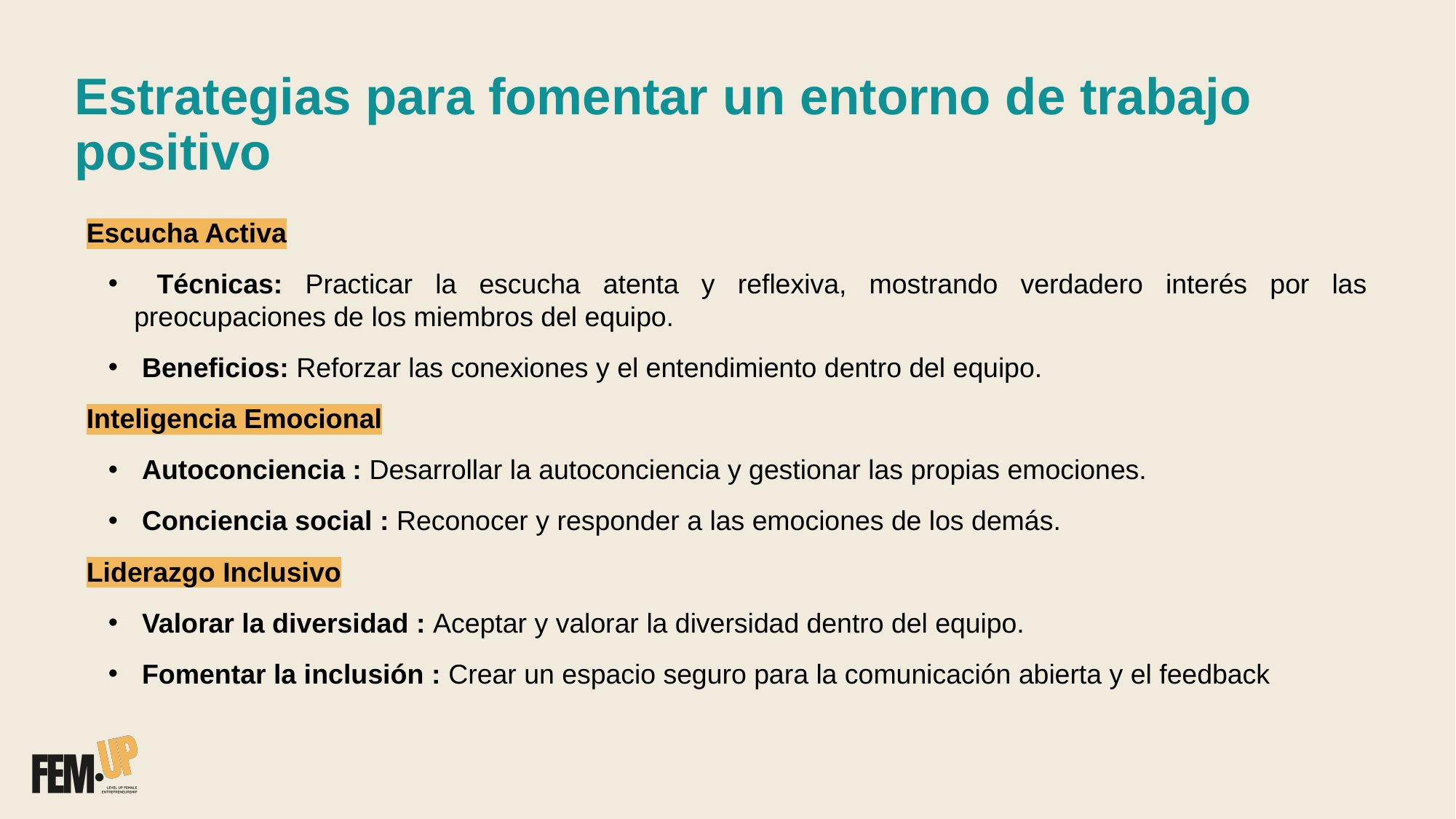

# Estrategias para fomentar un entorno de trabajo positivo
Escucha Activa
 Técnicas: Practicar la escucha atenta y reflexiva, mostrando verdadero interés por las preocupaciones de los miembros del equipo.
 Beneficios: Reforzar las conexiones y el entendimiento dentro del equipo.
Inteligencia Emocional
 Autoconciencia : Desarrollar la autoconciencia y gestionar las propias emociones.
 Conciencia social : Reconocer y responder a las emociones de los demás.
Liderazgo Inclusivo
 Valorar la diversidad : Aceptar y valorar la diversidad dentro del equipo.
 Fomentar la inclusión : Crear un espacio seguro para la comunicación abierta y el feedback